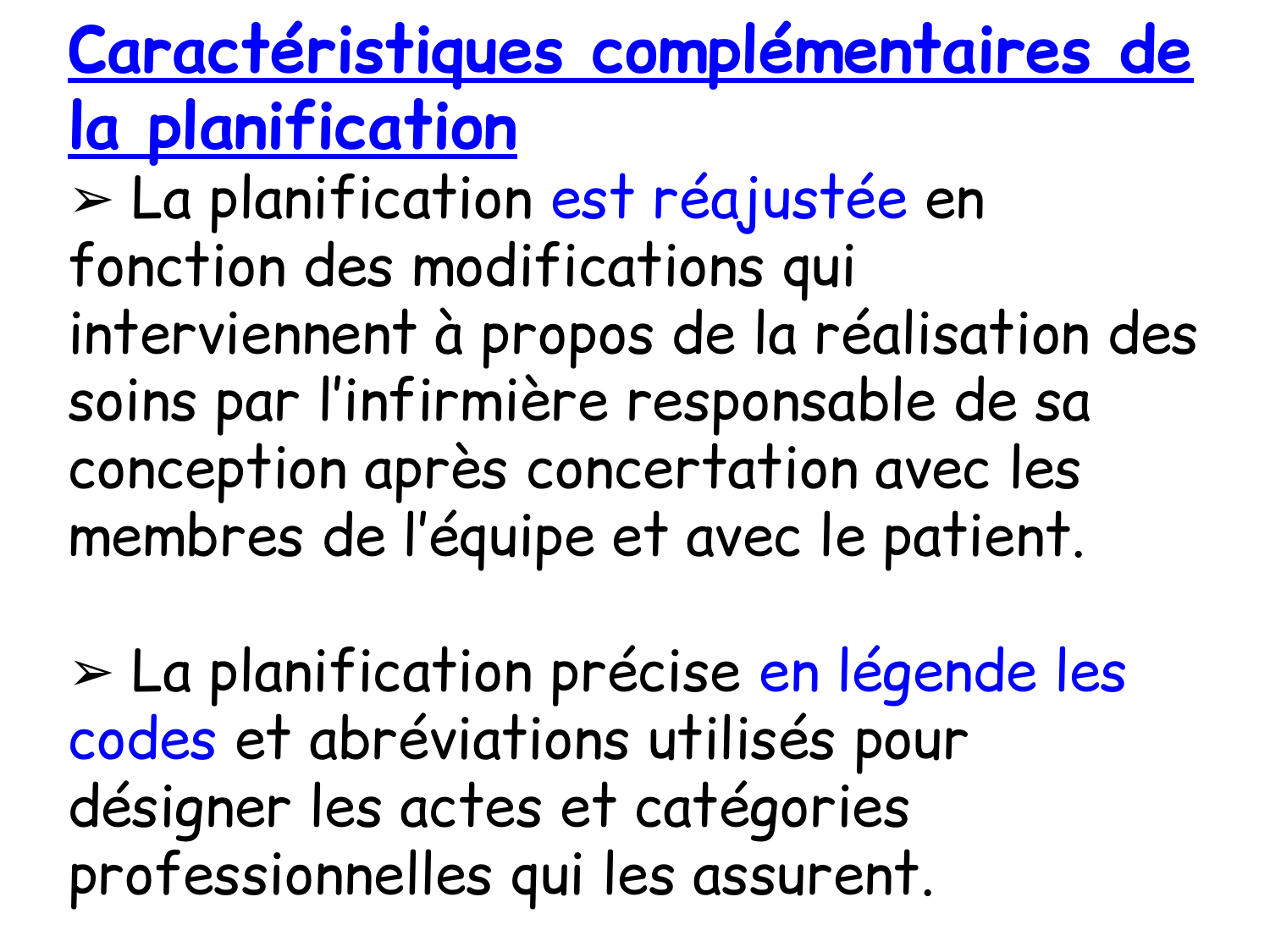

Caractéristiques complémentaires de la planification
➢ La planification est réajustée en fonction des modifications qui interviennent à propos de la réalisation des soins par l’infirmière responsable de sa conception après concertation avec les membres de l’équipe et avec le patient.

➢ La planification précise en légende les codes et abréviations utilisés pour désigner les actes et catégories professionnelles qui les assurent.